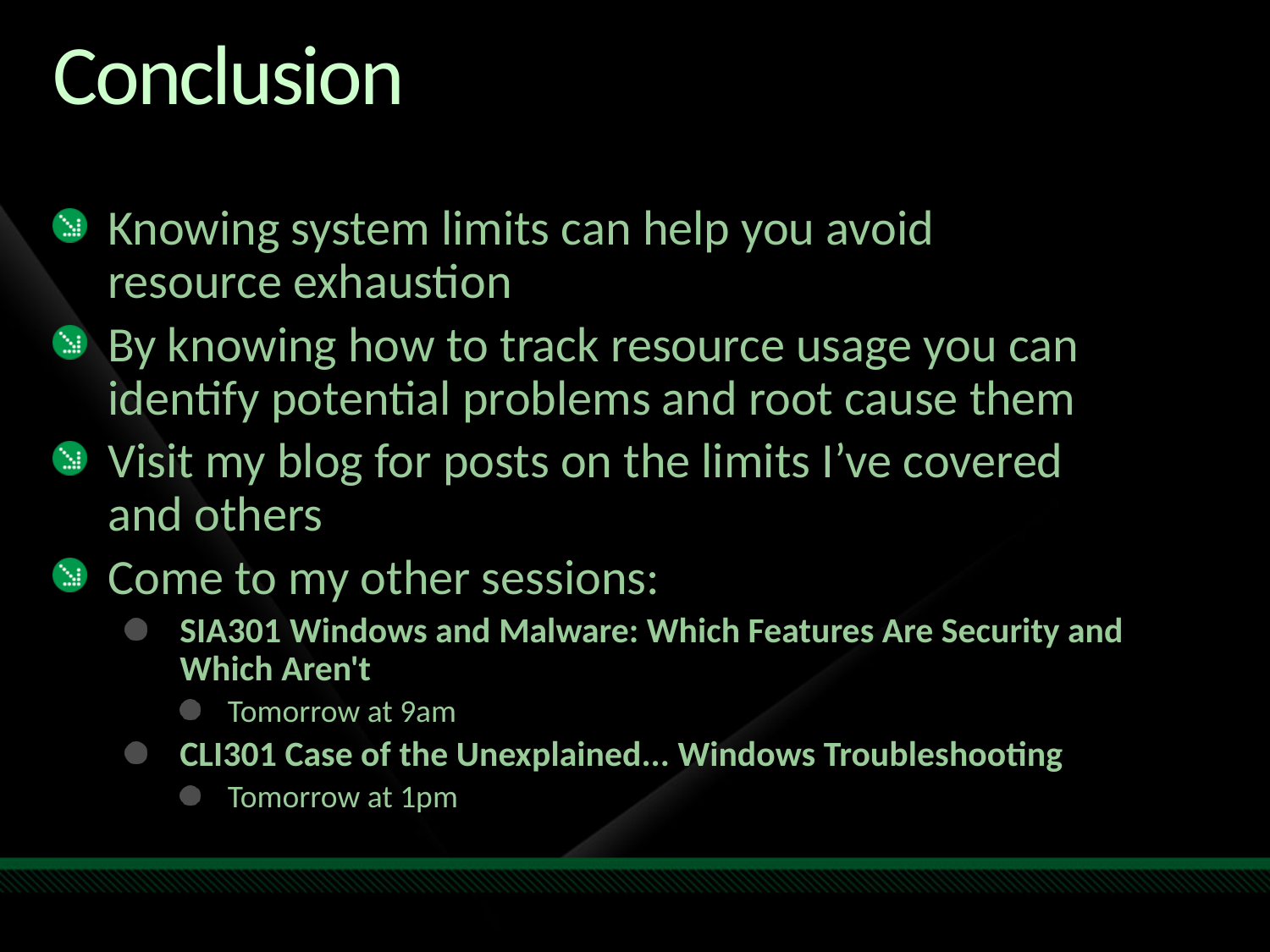

# Conclusion
Knowing system limits can help you avoid
resource exhaustion
By knowing how to track resource usage you can identify potential problems and root cause them
Visit my blog for posts on the limits I’ve covered
and others
Come to my other sessions:
SIA301 Windows and Malware: Which Features Are Security and Which Aren't
Tomorrow at 9am
CLI301 Case of the Unexplained... Windows Troubleshooting
Tomorrow at 1pm